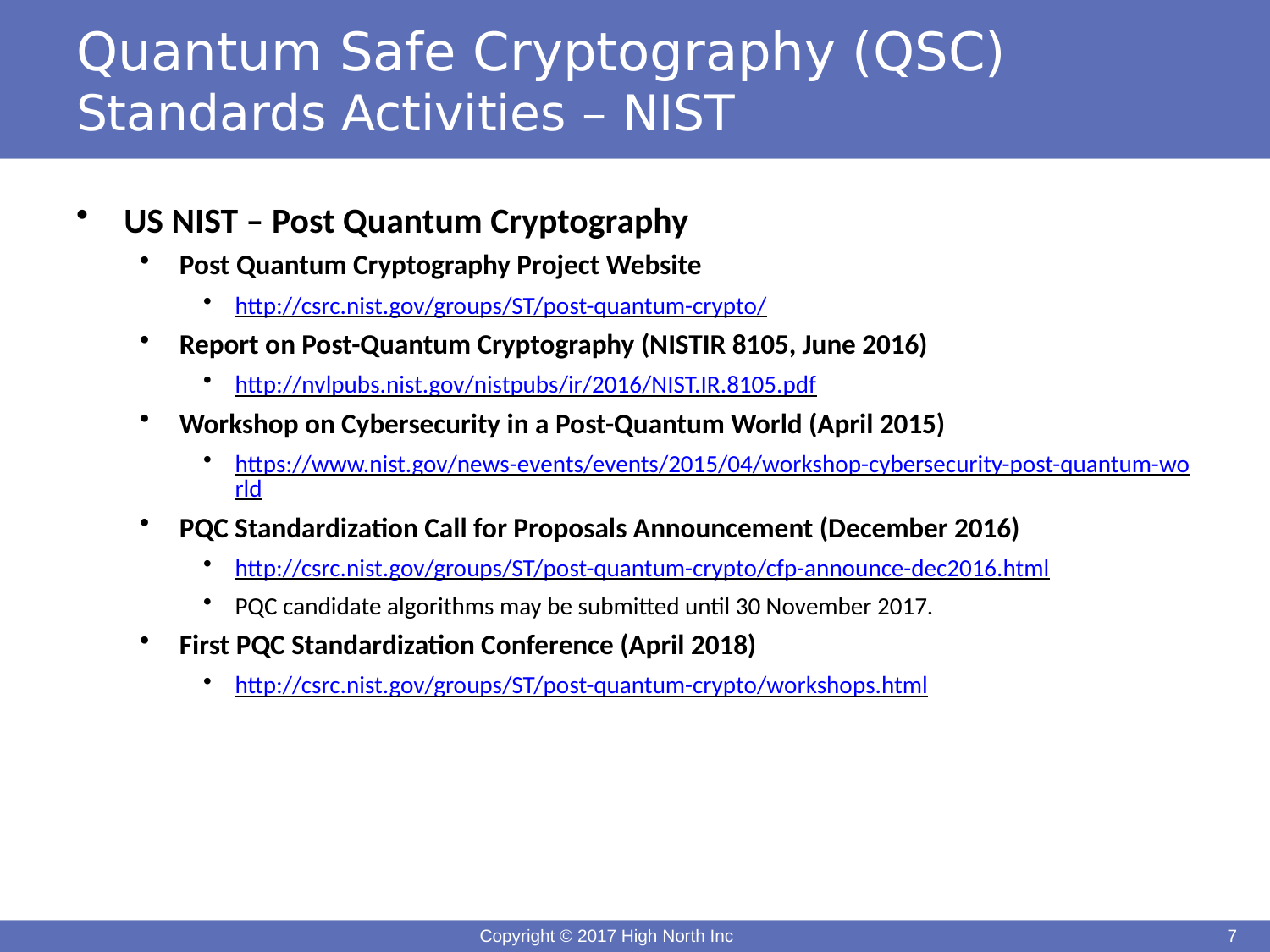

# Quantum Safe Cryptography (QSC) Standards Activities – NIST

US NIST – Post Quantum Cryptography
Post Quantum Cryptography Project Website
http://csrc.nist.gov/groups/ST/post-quantum-crypto/
Report on Post-Quantum Cryptography (NISTIR 8105, June 2016)
http://nvlpubs.nist.gov/nistpubs/ir/2016/NIST.IR.8105.pdf
Workshop on Cybersecurity in a Post-Quantum World (April 2015)
https://www.nist.gov/news-events/events/2015/04/workshop-cybersecurity-post-quantum-world
PQC Standardization Call for Proposals Announcement (December 2016)
http://csrc.nist.gov/groups/ST/post-quantum-crypto/cfp-announce-dec2016.html
PQC candidate algorithms may be submitted until 30 November 2017.
First PQC Standardization Conference (April 2018)
http://csrc.nist.gov/groups/ST/post-quantum-crypto/workshops.html

Copyright © 2017 High North Inc
7